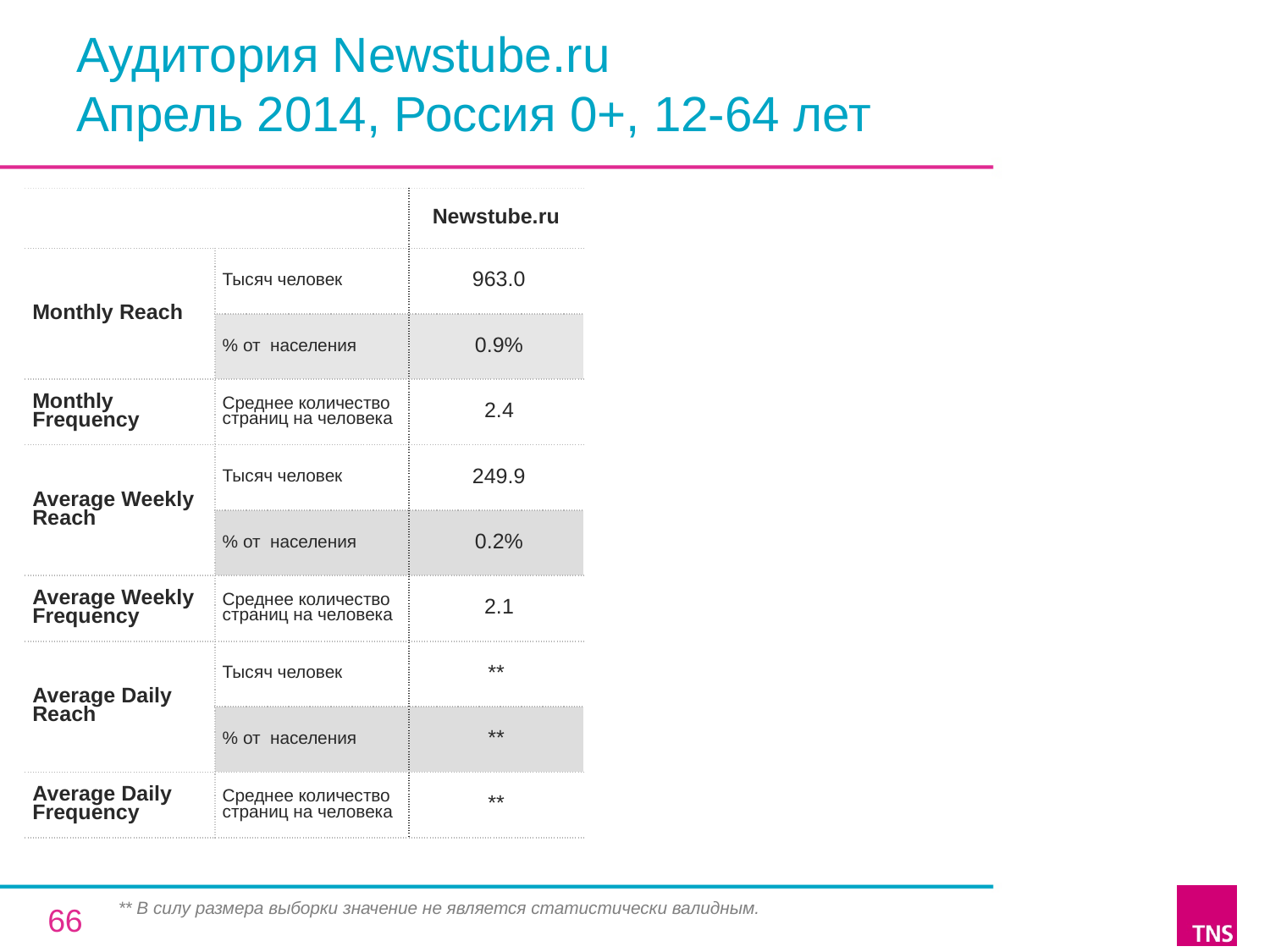

# Аудитория Newstube.ru Апрель 2014, Россия 0+, 12-64 лет
|  |  | Newstube.ru |
| --- | --- | --- |
| Monthly Reach | Тысяч человек | 963.0 |
|  | % от населения | 0.9% |
| Monthly Frequency | Среднее количество страниц на человека | 2.4 |
| Average Weekly Reach | Тысяч человек | 249.9 |
|  | % от населения | 0.2% |
| Average Weekly Frequency | Среднее количество страниц на человека | 2.1 |
| Average Daily Reach | Тысяч человек | \*\* |
|  | % от населения | \*\* |
| Average Daily Frequency | Среднее количество страниц на человека | \*\* |
** В силу размера выборки значение не является статистически валидным.
66